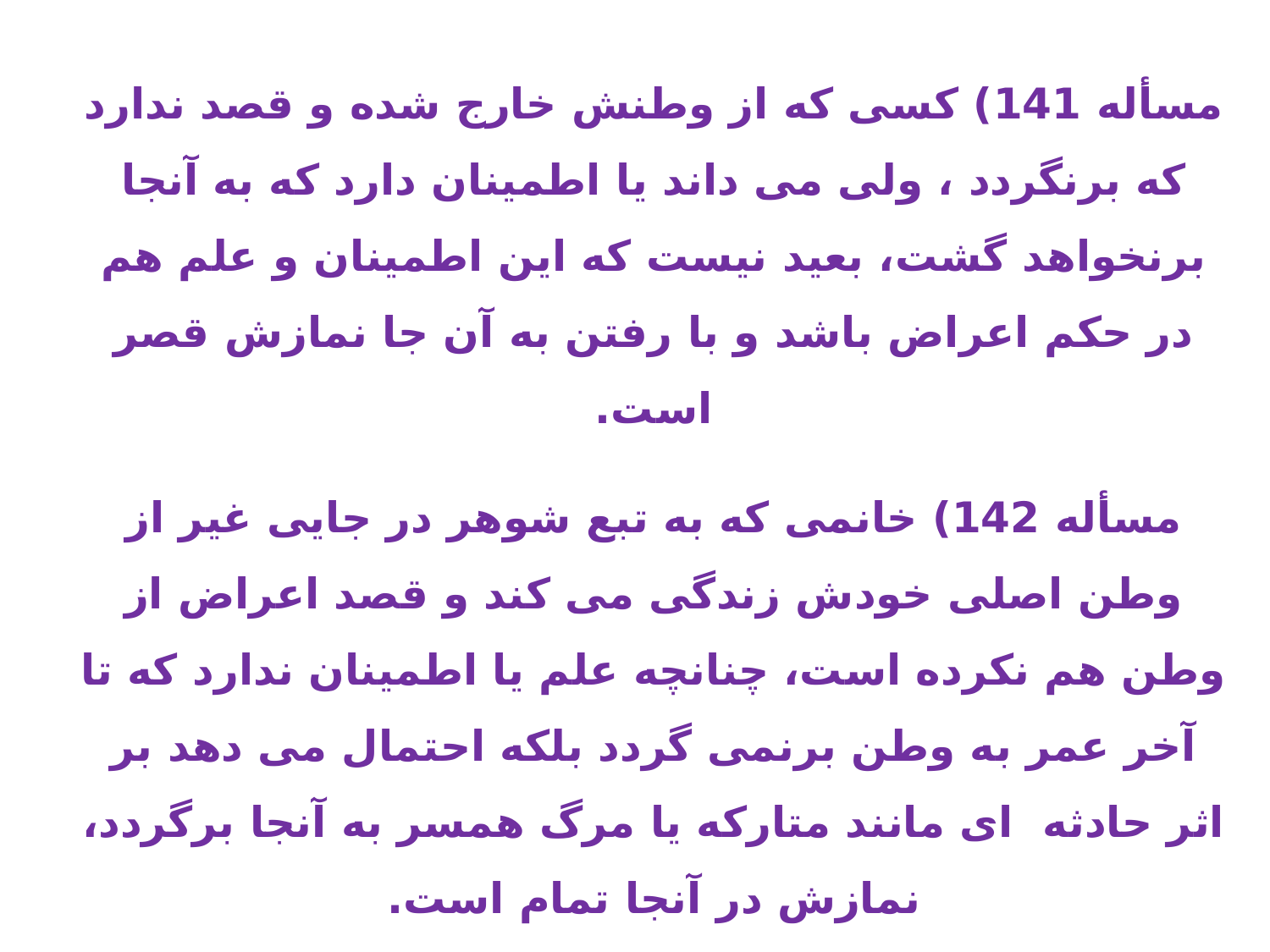

مسأله 141) کسی که از وطنش خارج شده و قصد ندارد که برنگردد ، ولی می داند یا اطمینان دارد که به آنجا برنخواهد گشت، بعید نیست که این اطمینان و علم هم در حکم اعراض باشد و با رفتن به آن جا نمازش قصر است.

مسأله 142) خانمی که به تبع شوهر در جایی غیر از وطن اصلی خودش زندگی می کند و قصد اعراض از وطن هم نکرده است، چنانچه علم یا اطمینان ندارد که تا آخر عمر به وطن برنمی گردد بلکه احتمال می دهد بر اثر حادثه  ای مانند متارکه یا مرگ همسر به آنجا برگردد، نمازش در آنجا تمام است.

مسأله 143) در فرض مسأله ی قبل اگر خانم بنا دارد در هر صورت به وطن برنگردد ولو با از دنیا رفتن شوهر و یا متارکه، در این صورت اعراض محقق است و آنجا وطن او محسوب نمی شود.